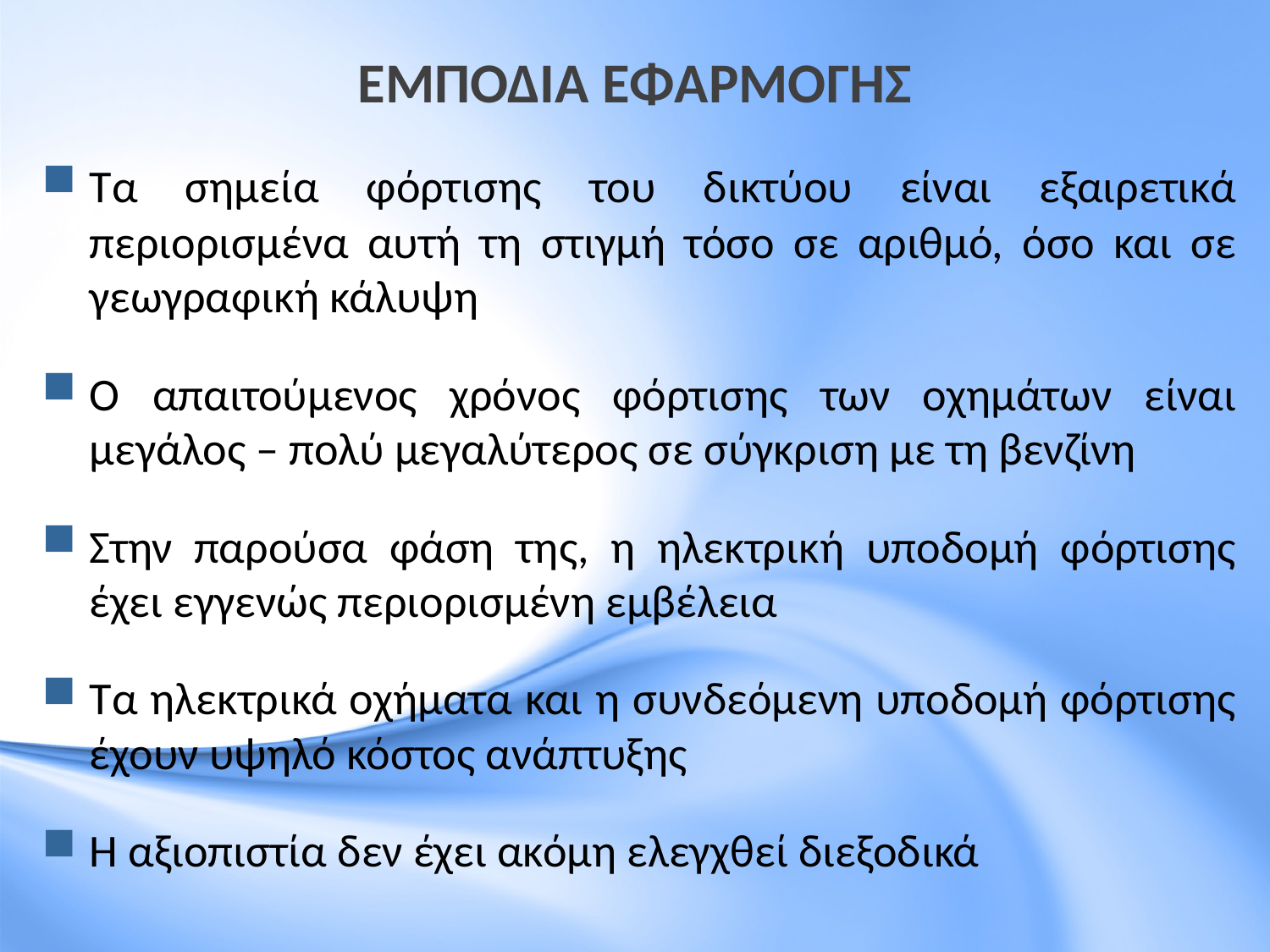

# ΕΜΠΟΔΙΑ ΕΦΑΡΜΟΓΗΣ
Τα σημεία φόρτισης του δικτύου είναι εξαιρετικά περιορισμένα αυτή τη στιγμή τόσο σε αριθμό, όσο και σε γεωγραφική κάλυψη
Ο απαιτούμενος χρόνος φόρτισης των οχημάτων είναι μεγάλος – πολύ μεγαλύτερος σε σύγκριση με τη βενζίνη
Στην παρούσα φάση της, η ηλεκτρική υποδομή φόρτισης έχει εγγενώς περιορισμένη εμβέλεια
Τα ηλεκτρικά οχήματα και η συνδεόμενη υποδομή φόρτισης έχουν υψηλό κόστος ανάπτυξης
Η αξιοπιστία δεν έχει ακόμη ελεγχθεί διεξοδικά